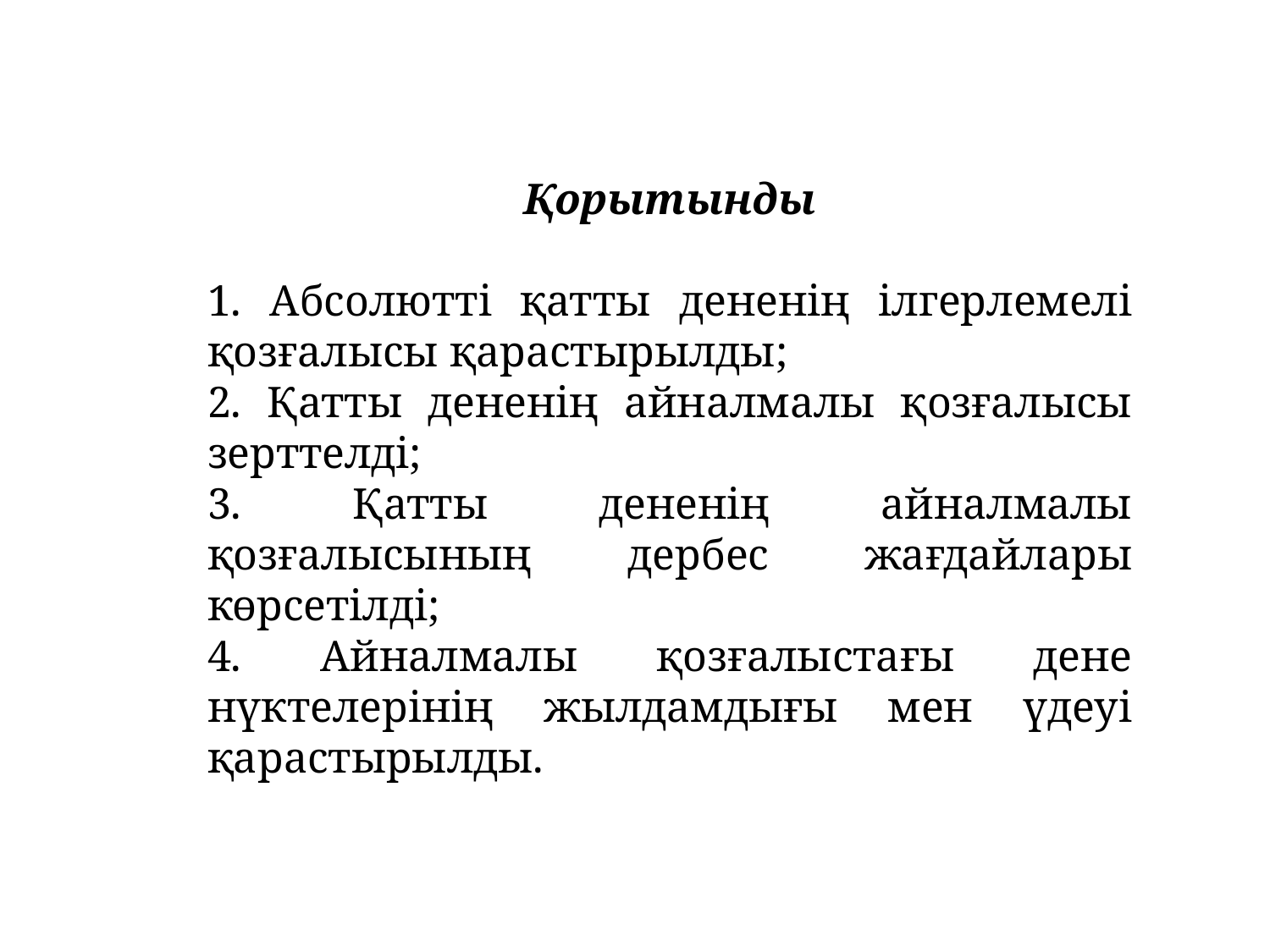

Қорытынды

1. Абсолютті қатты дененің ілгерлемелі қозғалысы қарастырылды;
2. Қатты дененің айналмалы қозғалысы зерттелді;
3. Қатты дененің айналмалы қозғалысының дербес жағдайлары көрсетілді;
4. Айналмалы қозғалыстағы дене нүктелерінің жылдамдығы мен үдеуі қарастырылды.